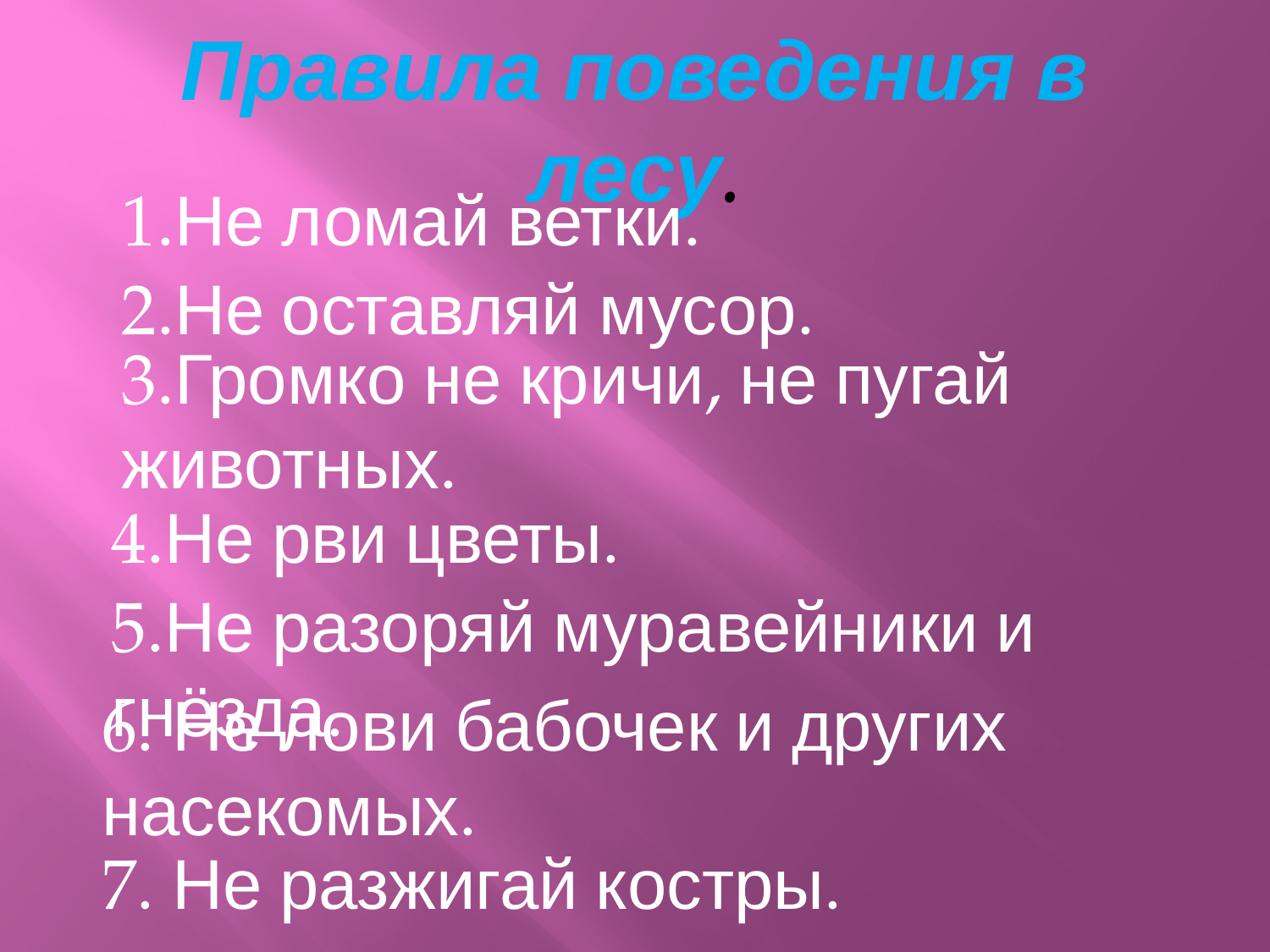

# Правила поведения в лесу.
1.Не ломай ветки.
2.Не оставляй мусор.
3.Громко не кричи, не пугай животных.
4.Не рви цветы.
5.Не разоряй муравейники и гнёзда.
6. Не лови бабочек и других насекомых.
7. Не разжигай костры.